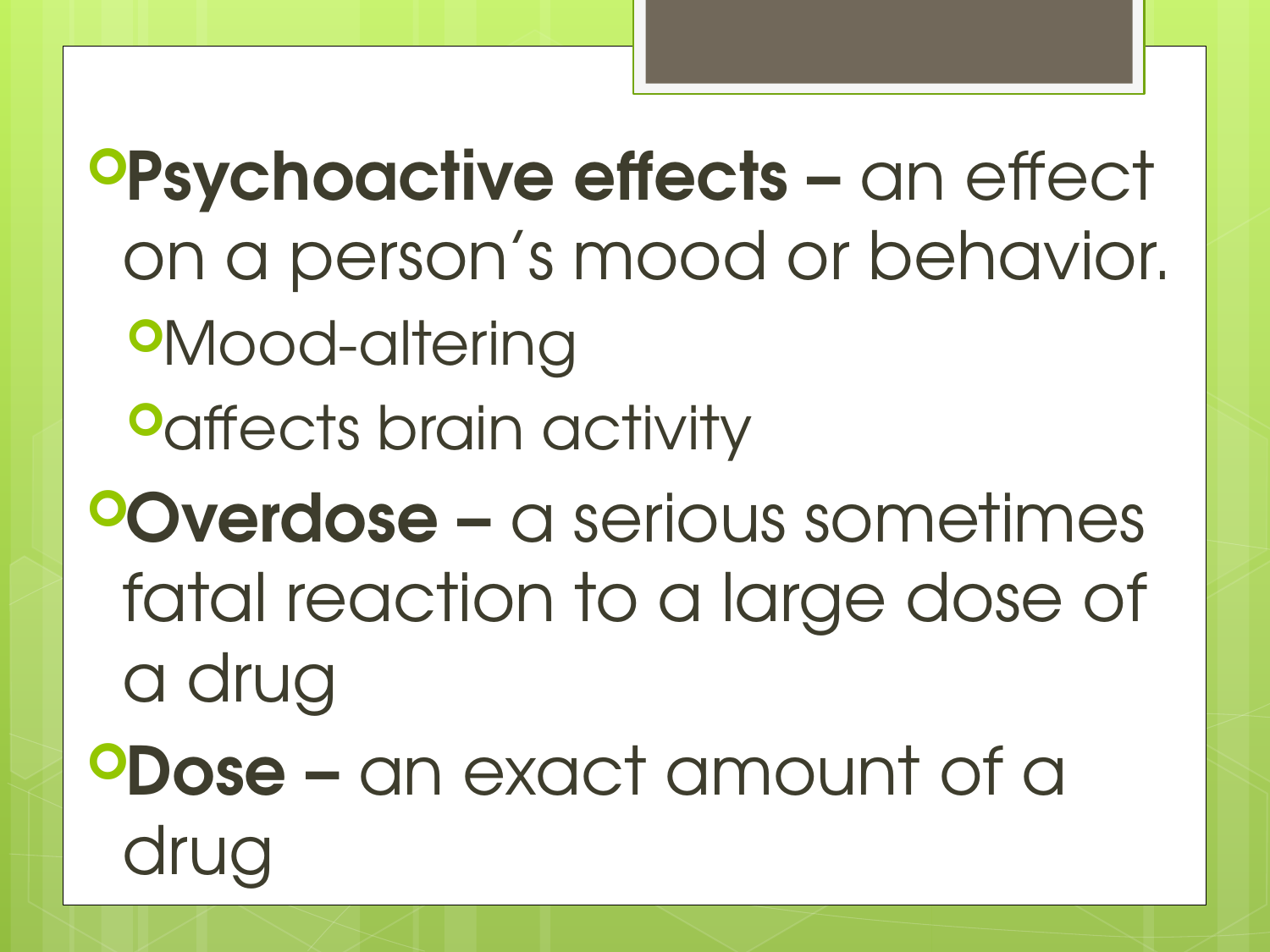

Psychoactive effects – an effect on a person’s mood or behavior.
Mood-altering
affects brain activity
Overdose – a serious sometimes fatal reaction to a large dose of a drug
Dose – an exact amount of a drug